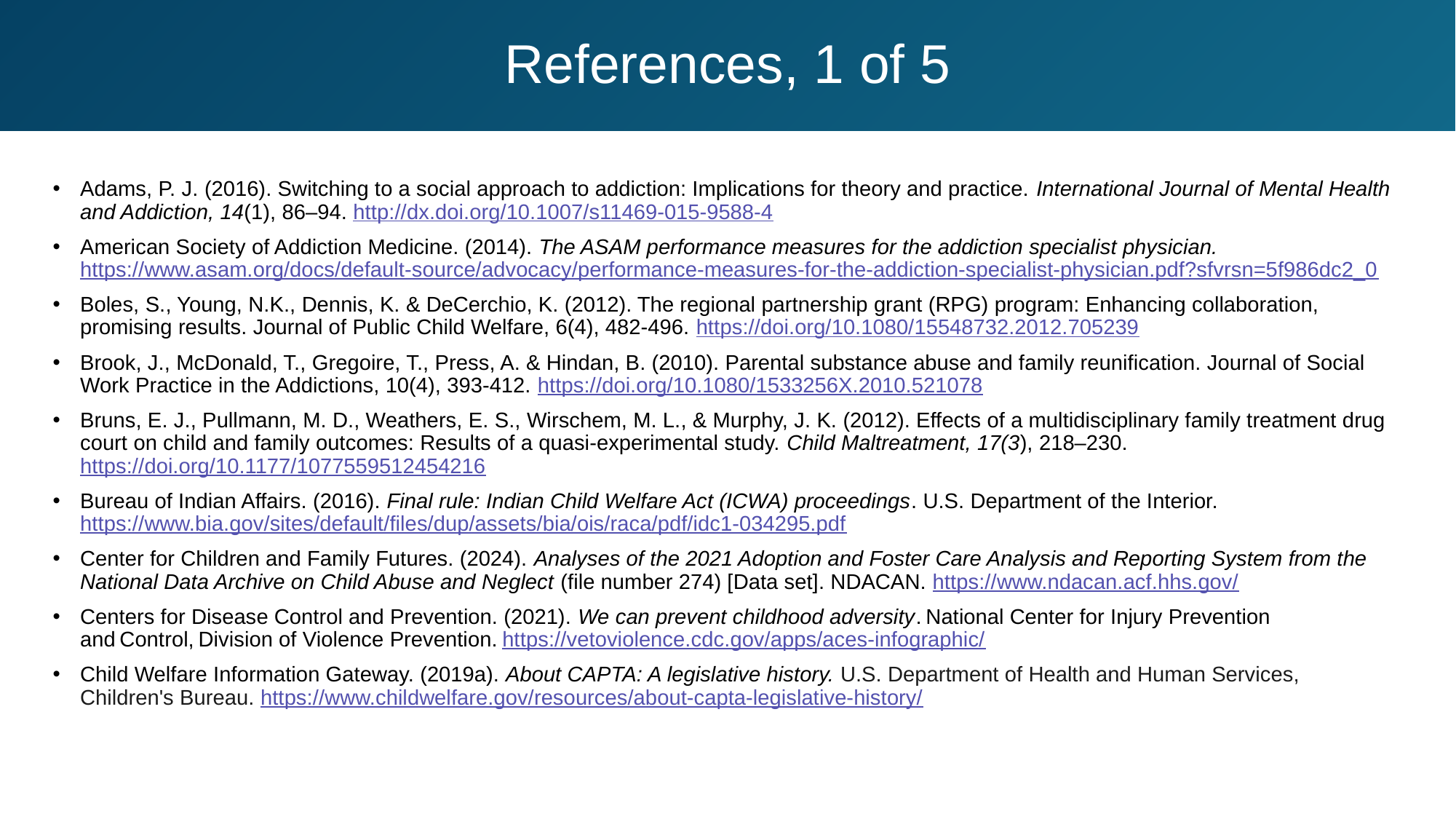

# References, 1 of 5
Adams, P. J. (2016). Switching to a social approach to addiction: Implications for theory and practice. International Journal of Mental Health and Addiction, 14(1), 86–94. http://dx.doi.org/10.1007/s11469-015-9588-4
American Society of Addiction Medicine. (2014). The ASAM performance measures for the addiction specialist physician. https://www.asam.org/docs/default-source/advocacy/performance-measures-for-the-addiction-specialist-physician.pdf?sfvrsn=5f986dc2_0
Boles, S., Young, N.K., Dennis, K. & DeCerchio, K. (2012). The regional partnership grant (RPG) program: Enhancing collaboration, promising results. Journal of Public Child Welfare, 6(4), 482-496. https://doi.org/10.1080/15548732.2012.705239
Brook, J., McDonald, T., Gregoire, T., Press, A. & Hindan, B. (2010). Parental substance abuse and family reunification. Journal of Social Work Practice in the Addictions, 10(4), 393-412. https://doi.org/10.1080/1533256X.2010.521078
Bruns, E. J., Pullmann, M. D., Weathers, E. S., Wirschem, M. L., & Murphy, J. K. (2012). Effects of a multidisciplinary family treatment drug court on child and family outcomes: Results of a quasi-experimental study. Child Maltreatment, 17(3), 218–230. https://doi.org/10.1177/1077559512454216
Bureau of Indian Affairs. (2016). Final rule: Indian Child Welfare Act (ICWA) proceedings. U.S. Department of the Interior. https://www.bia.gov/sites/default/files/dup/assets/bia/ois/raca/pdf/idc1-034295.pdf
Center for Children and Family Futures. (2024). Analyses of the 2021 Adoption and Foster Care Analysis and Reporting System from the National Data Archive on Child Abuse and Neglect (file number 274) [Data set]. NDACAN. https://www.ndacan.acf.hhs.gov/
Centers for Disease Control and Prevention. (2021). We can prevent childhood adversity. National Center for Injury Prevention and Control, Division of Violence Prevention. https://vetoviolence.cdc.gov/apps/aces-infographic/
Child Welfare Information Gateway. (2019a). About CAPTA: A legislative history. U.S. Department of Health and Human Services, Children's Bureau. https://www.childwelfare.gov/resources/about-capta-legislative-history/